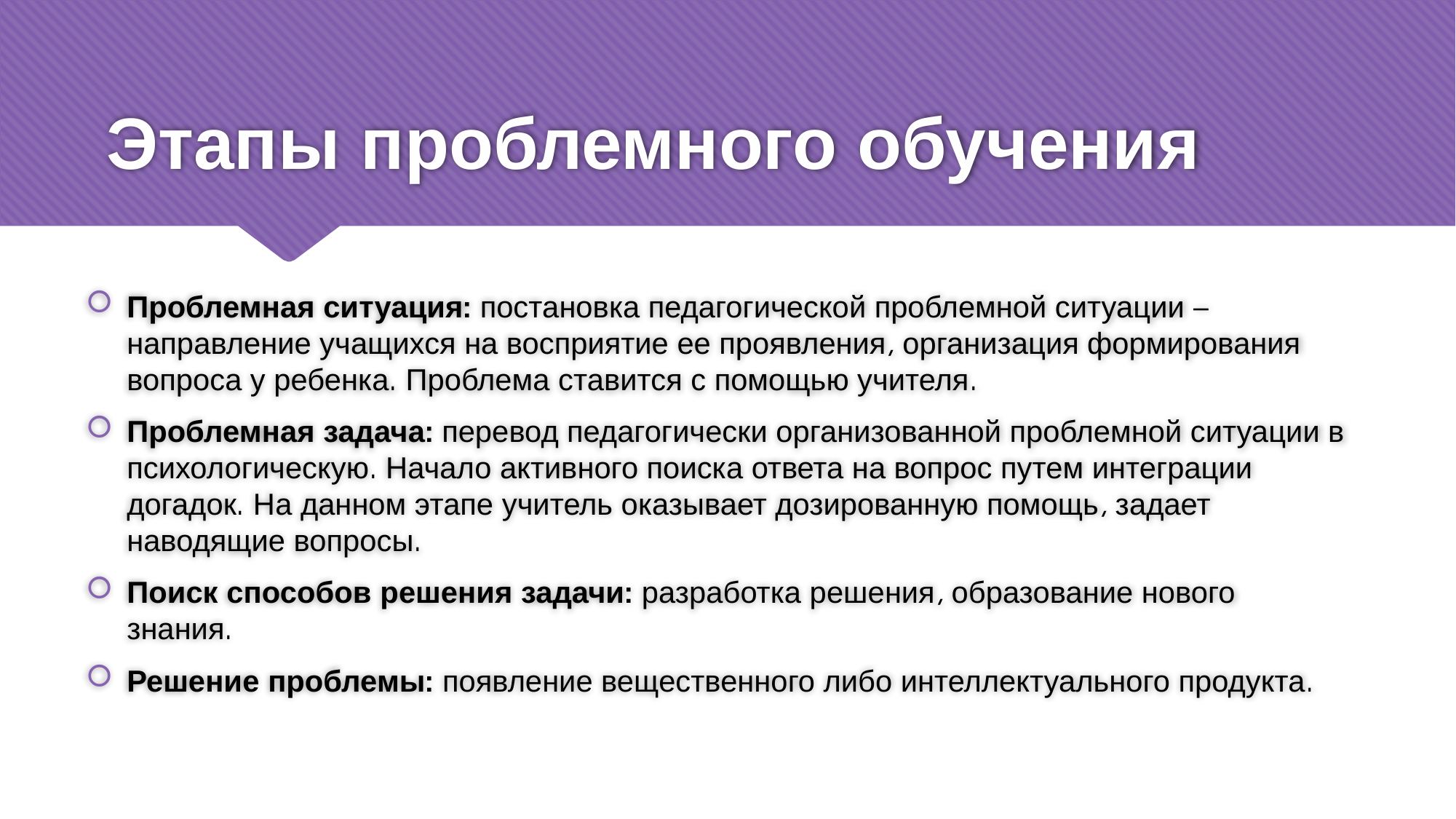

# Этапы проблемного обучения
Проблемная ситуация: постановка педагогической проблемной ситуации – направление учащихся на восприятие ее проявления, организация формирования вопроса у ребенка. Проблема ставится с помощью учителя.
Проблемная задача: перевод педагогически организованной проблемной ситуации в психологическую. Начало активного поиска ответа на вопрос путем интеграции догадок. На данном этапе учитель оказывает дозированную помощь, задает наводящие вопросы.
Поиск способов решения задачи: разработка решения, образование нового знания.
Решение проблемы: появление вещественного либо интеллектуального продукта.